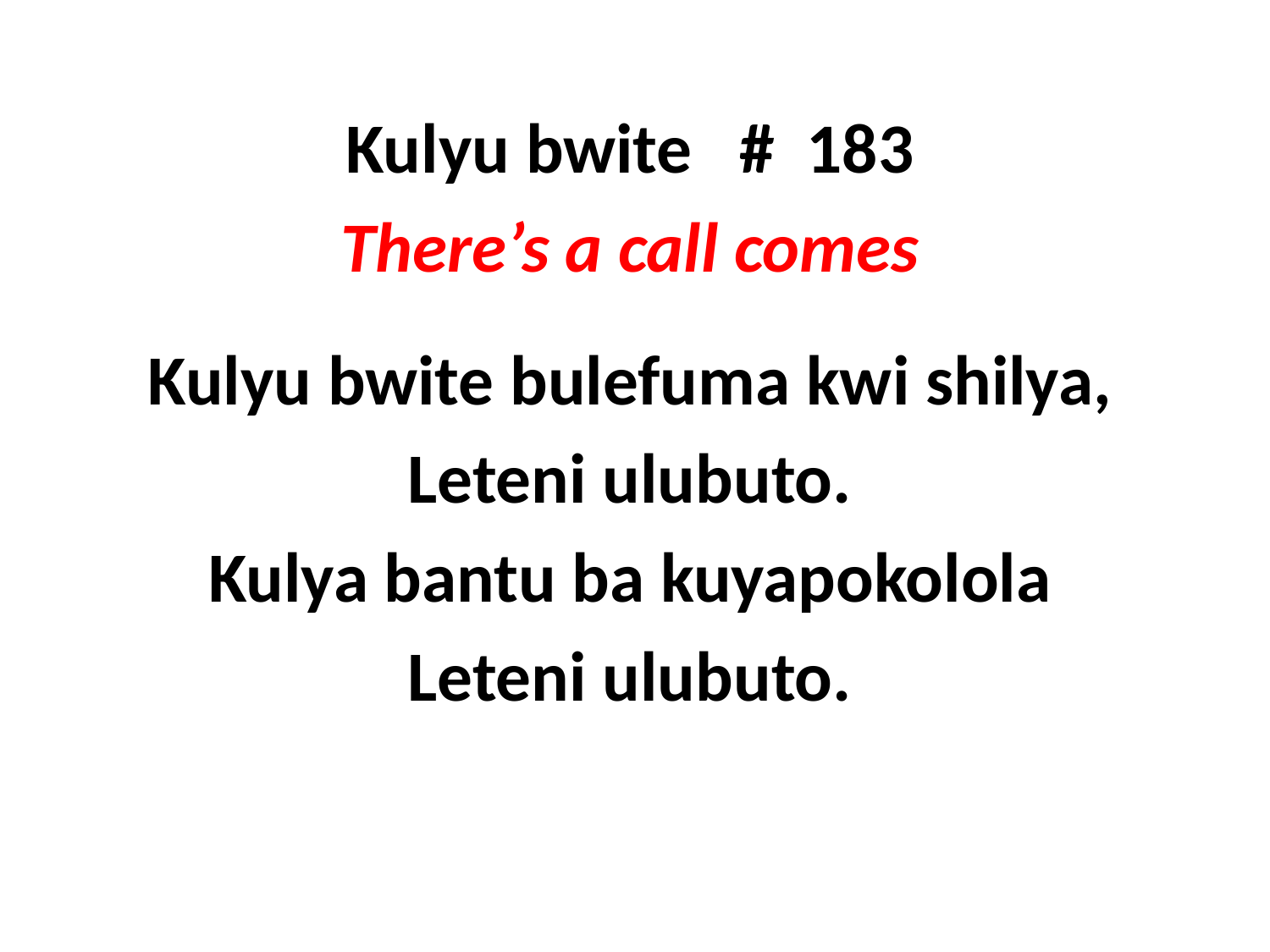

Kulyu bwite   #  183
There’s a call comes

Kulyu bwite bulefuma kwi shilya,
Leteni ulubuto.
Kulya bantu ba kuyapokolola
Leteni ulubuto.